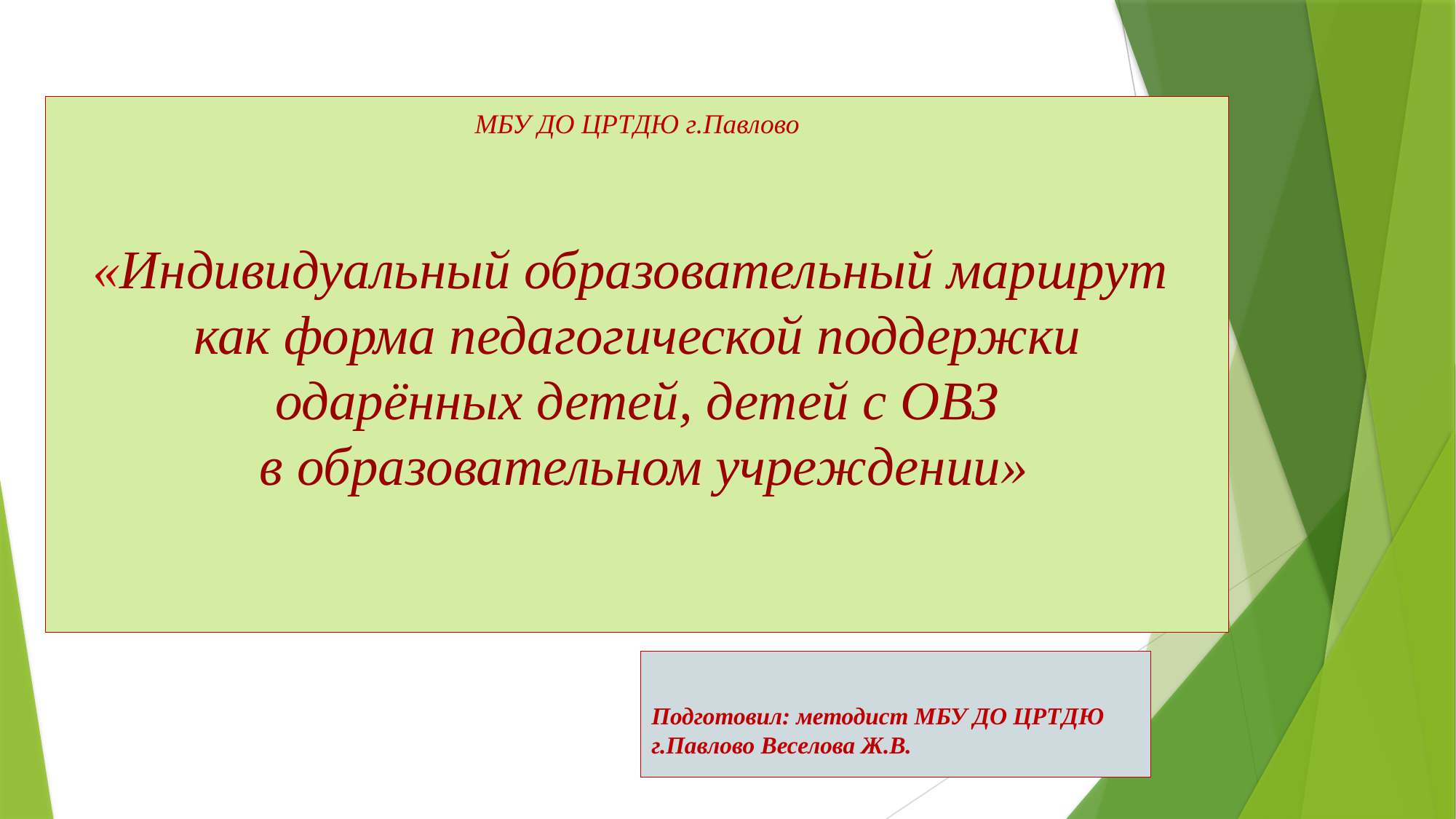

# МБУ ДО ЦРТДЮ г.Павлово «Индивидуальный образовательный маршрут как форма педагогической поддержки одарённых детей, детей с ОВЗ в образовательном учреждении»

Подготовил: методист МБУ ДО ЦРТДЮ г.Павлово Веселова Ж.В.